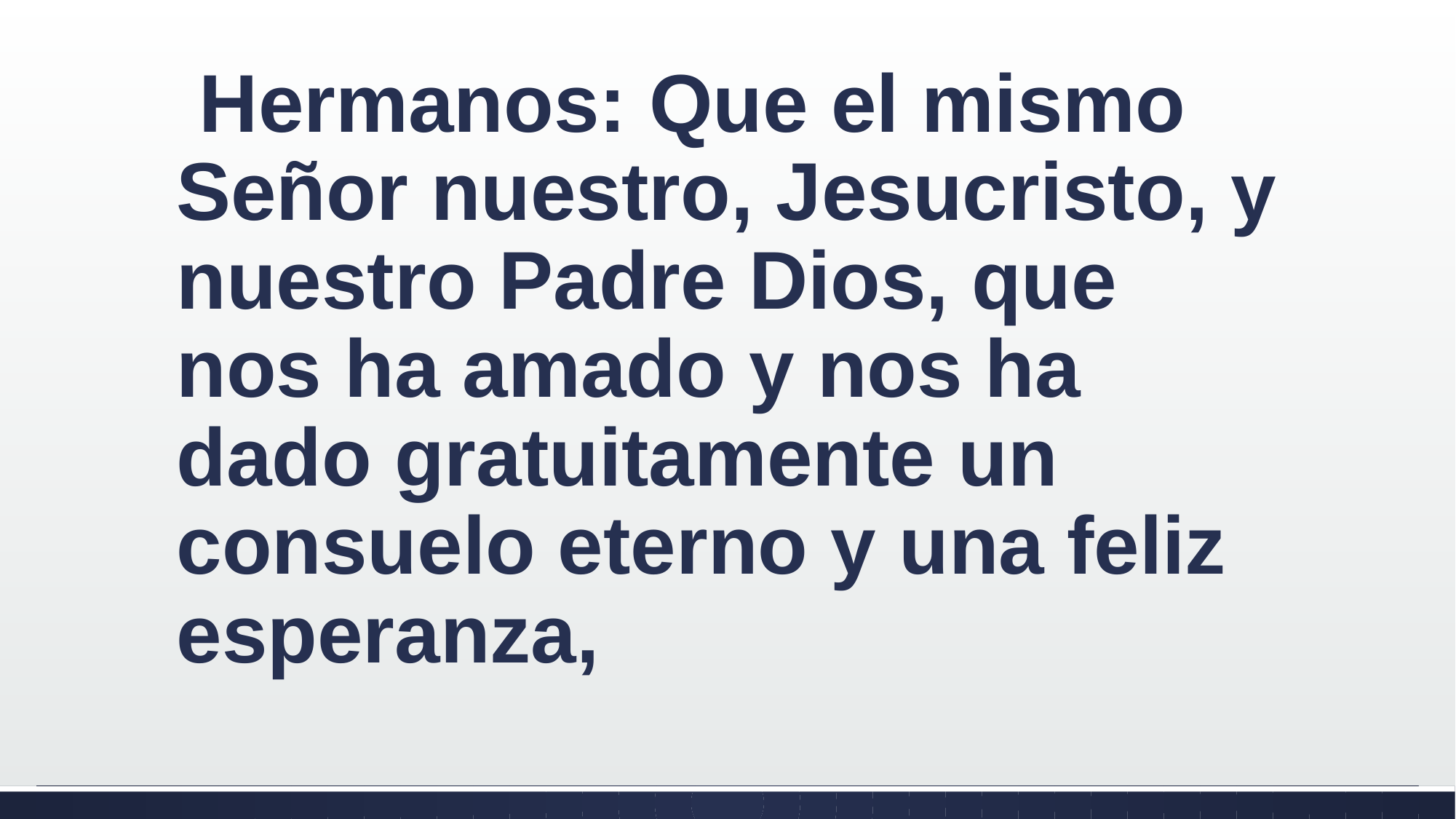

#
 Hermanos: Que el mismo Señor nuestro, Jesucristo, y nuestro Padre Dios, que nos ha amado y nos ha dado gratuitamente un consuelo eterno y una feliz esperanza,